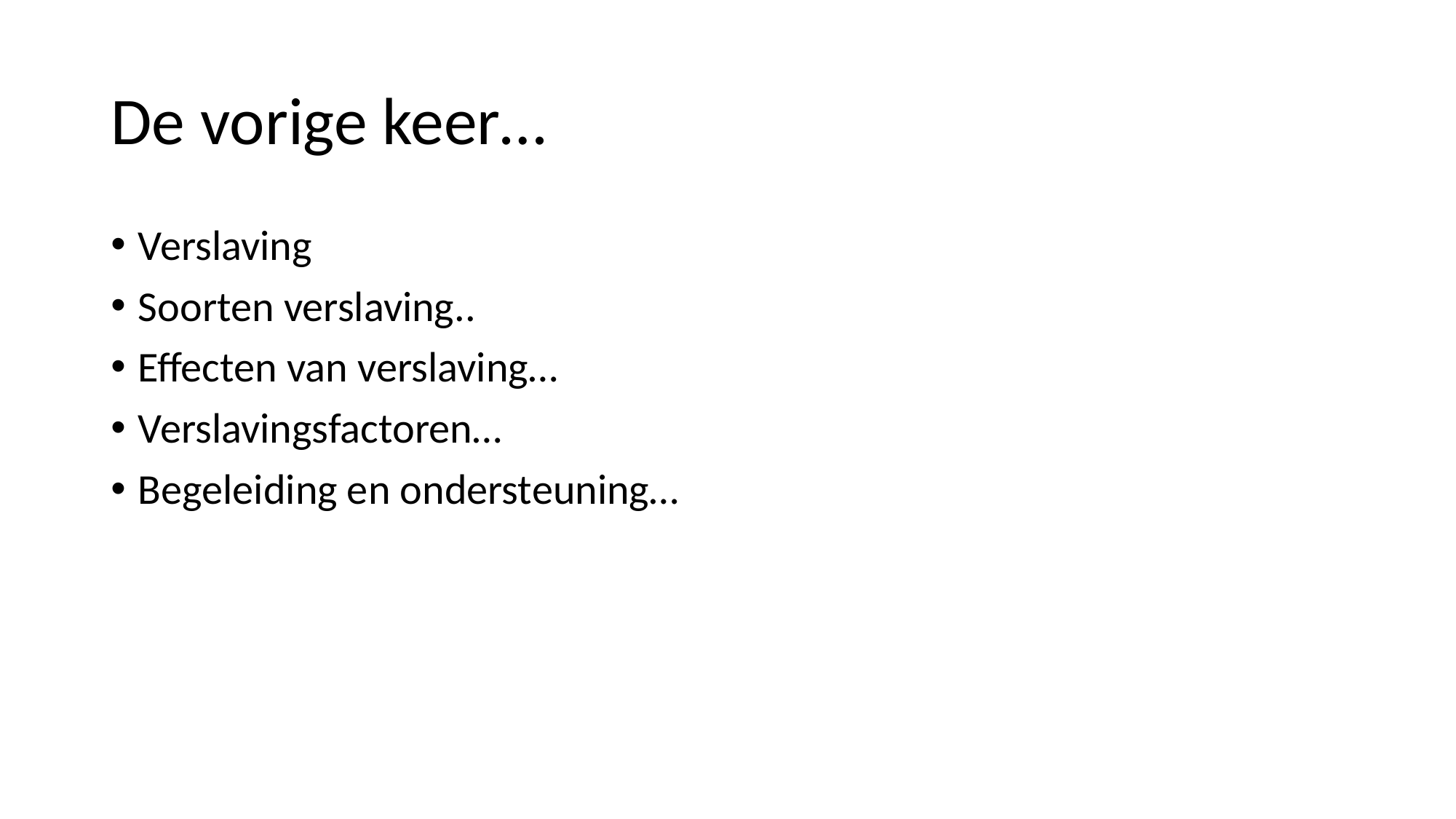

# De vorige keer…
Verslaving
Soorten verslaving..
Effecten van verslaving…
Verslavingsfactoren…
Begeleiding en ondersteuning…